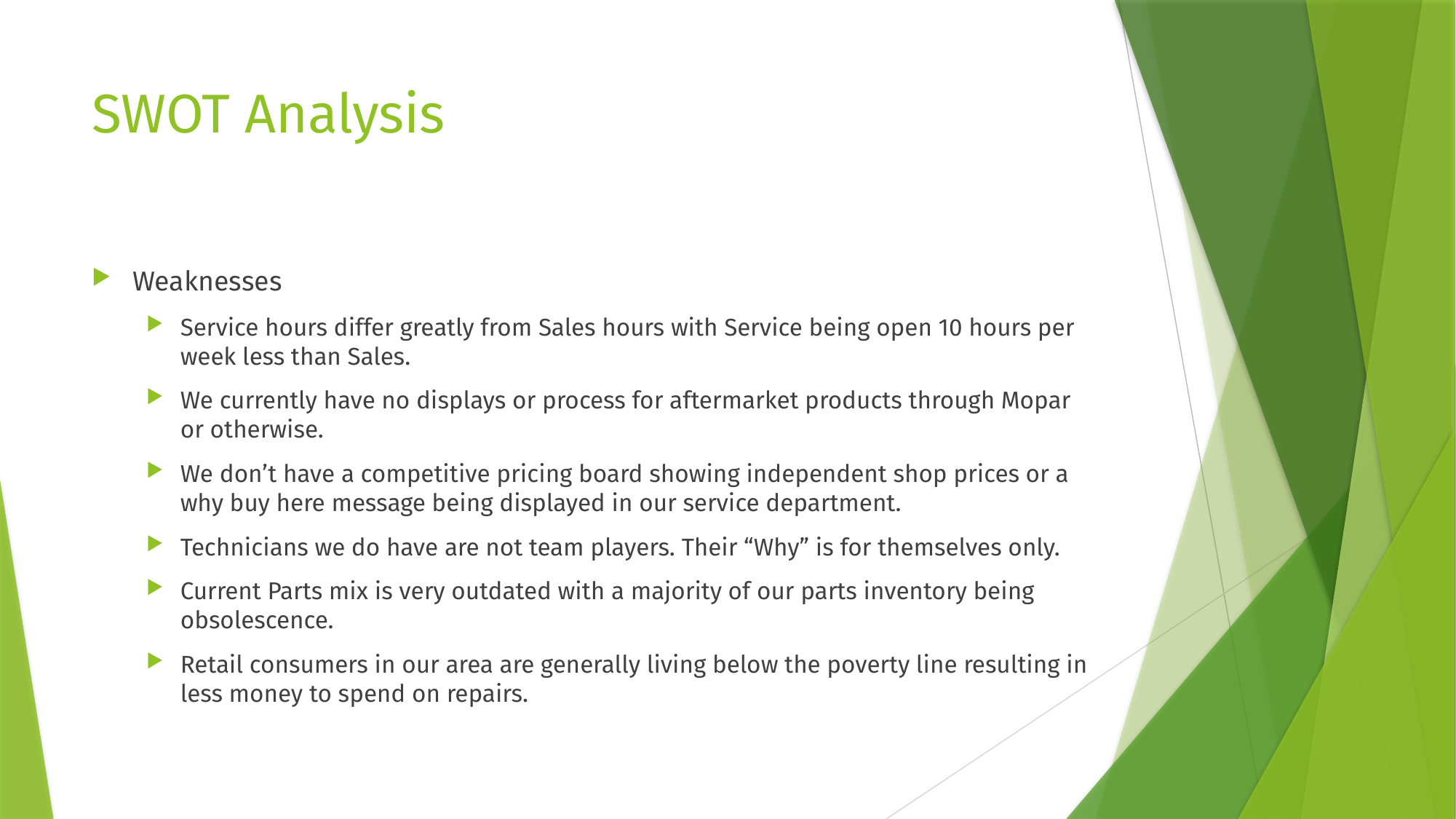

# SWOT Analysis
Weaknesses
Service hours differ greatly from Sales hours with Service being open 10 hours per week less than Sales.
We currently have no displays or process for aftermarket products through Mopar or otherwise.
We don’t have a competitive pricing board showing independent shop prices or a why buy here message being displayed in our service department.
Technicians we do have are not team players. Their “Why” is for themselves only.
Current Parts mix is very outdated with a majority of our parts inventory being obsolescence.
Retail consumers in our area are generally living below the poverty line resulting in less money to spend on repairs.